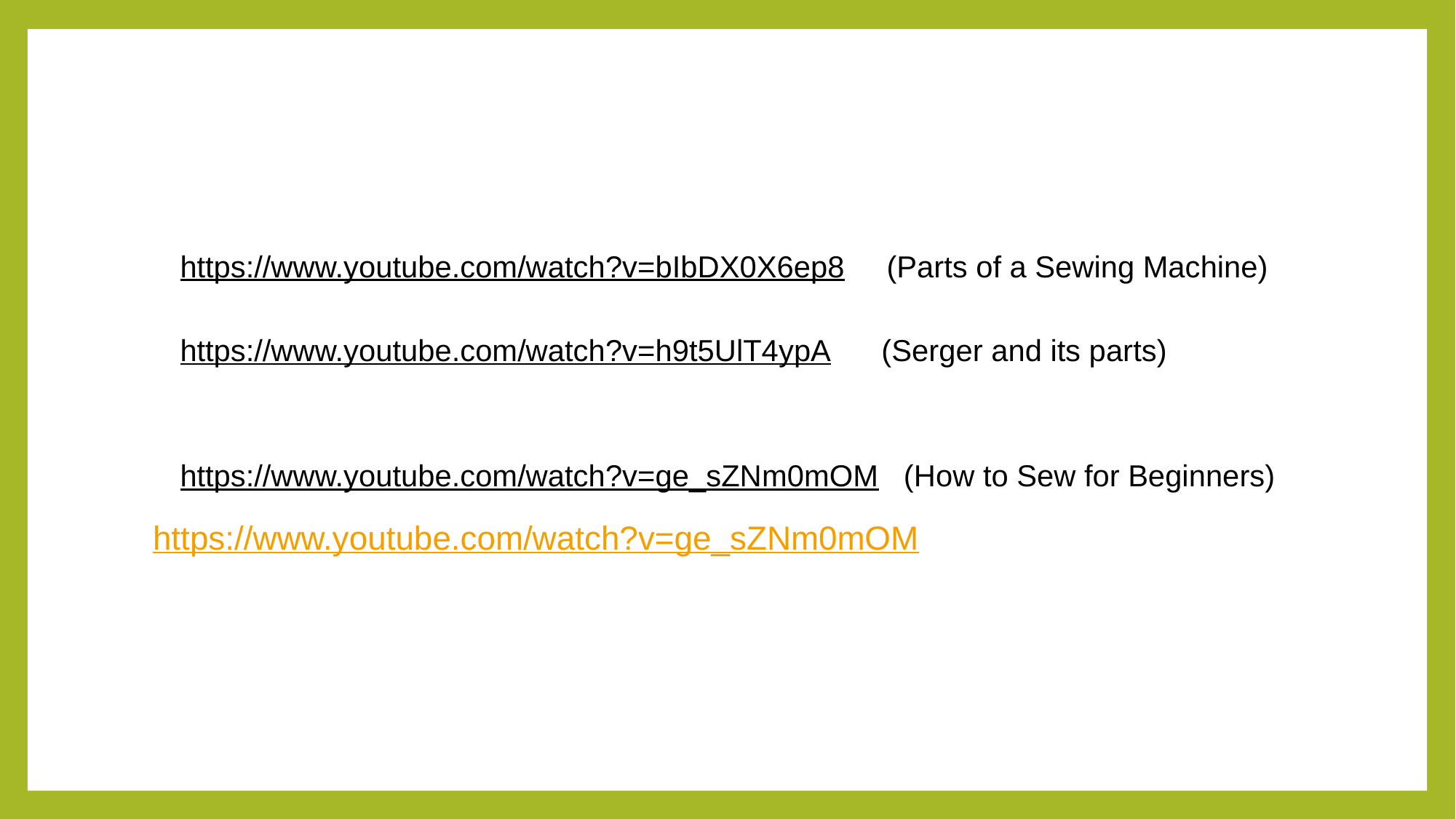

#
https://www.youtube.com/watch?v=bIbDX0X6ep8     (Parts of a Sewing Machine)

https://www.youtube.com/watch?v=h9t5UlT4ypA      (Serger and its parts)

https://www.youtube.com/watch?v=ge_sZNm0mOM   (How to Sew for Beginners)
https://www.youtube.com/watch?v=ge_sZNm0mOM